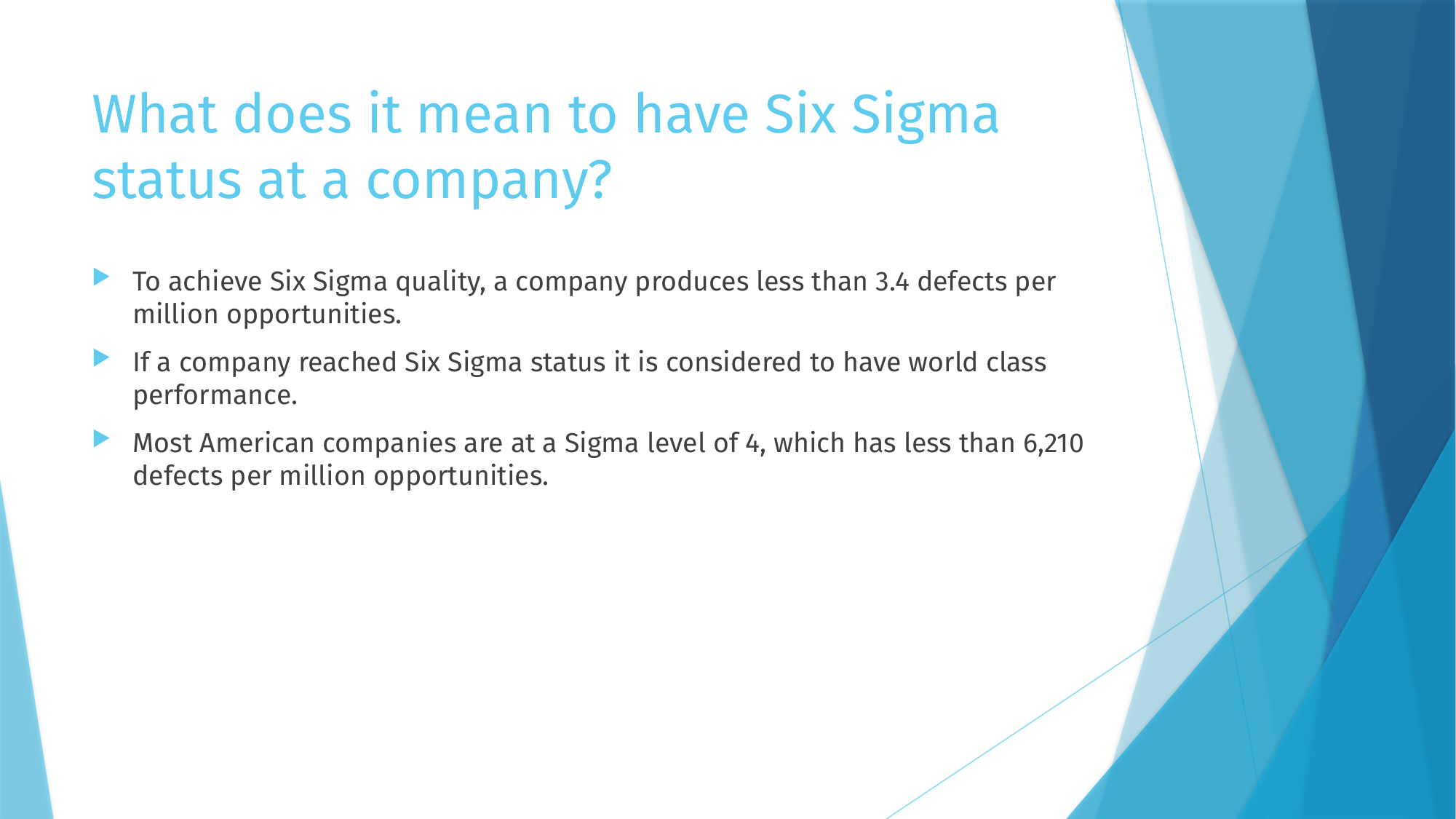

# What does it mean to have Six Sigma status at a company?
To achieve Six Sigma quality, a company produces less than 3.4 defects per million opportunities.
If a company reached Six Sigma status it is considered to have world class performance.
Most American companies are at a Sigma level of 4, which has less than 6,210 defects per million opportunities.